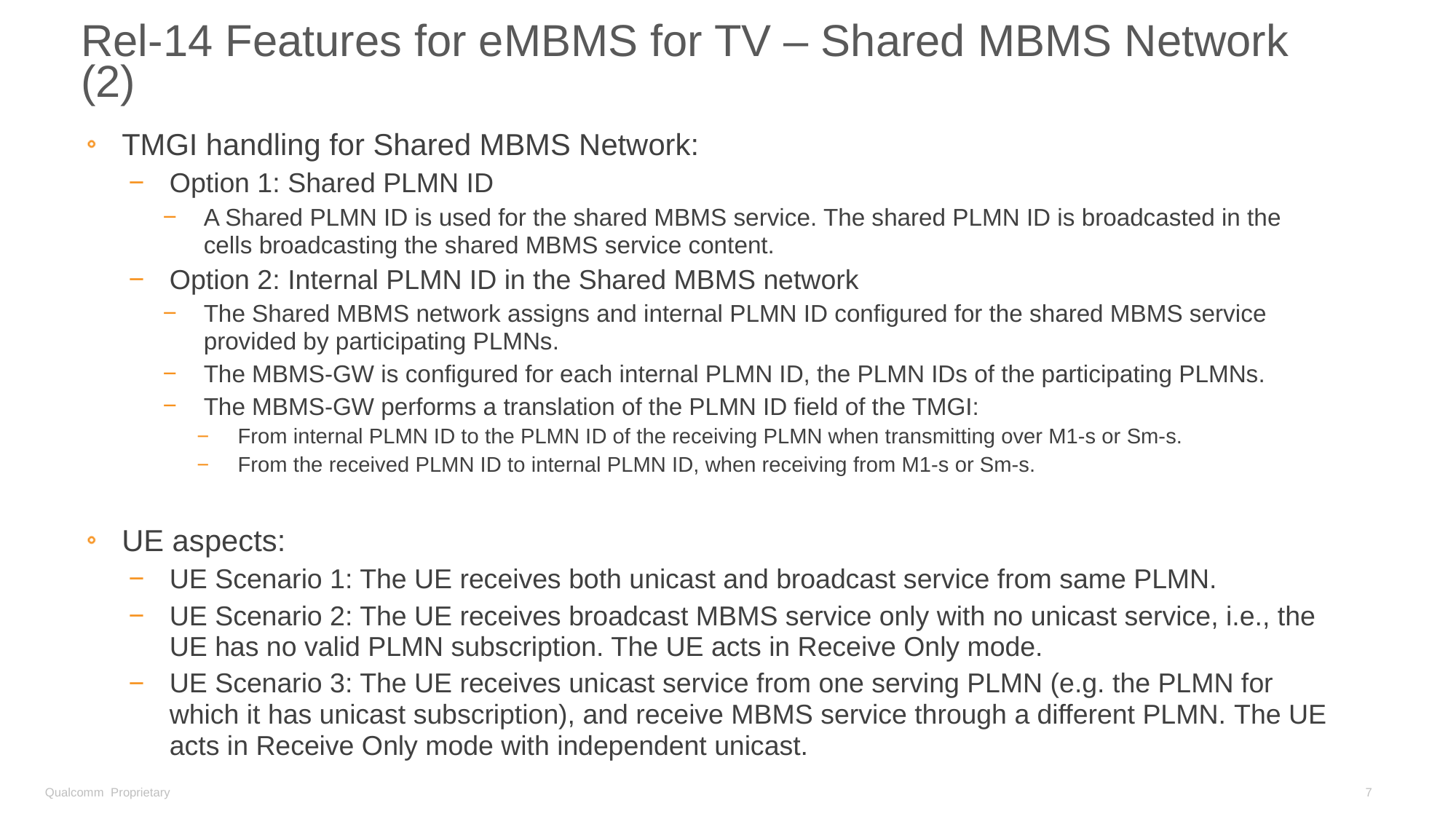

# Rel-14 Features for eMBMS for TV – Shared MBMS Network (2)
TMGI handling for Shared MBMS Network:
Option 1: Shared PLMN ID
A Shared PLMN ID is used for the shared MBMS service. The shared PLMN ID is broadcasted in the cells broadcasting the shared MBMS service content.
Option 2: Internal PLMN ID in the Shared MBMS network
The Shared MBMS network assigns and internal PLMN ID configured for the shared MBMS service provided by participating PLMNs.
The MBMS-GW is configured for each internal PLMN ID, the PLMN IDs of the participating PLMNs.
The MBMS-GW performs a translation of the PLMN ID field of the TMGI:
From internal PLMN ID to the PLMN ID of the receiving PLMN when transmitting over M1-s or Sm-s.
From the received PLMN ID to internal PLMN ID, when receiving from M1-s or Sm-s.

UE aspects:
UE Scenario 1: The UE receives both unicast and broadcast service from same PLMN.
UE Scenario 2: The UE receives broadcast MBMS service only with no unicast service, i.e., the UE has no valid PLMN subscription. The UE acts in Receive Only mode.
UE Scenario 3: The UE receives unicast service from one serving PLMN (e.g. the PLMN for which it has unicast subscription), and receive MBMS service through a different PLMN. The UE acts in Receive Only mode with independent unicast.